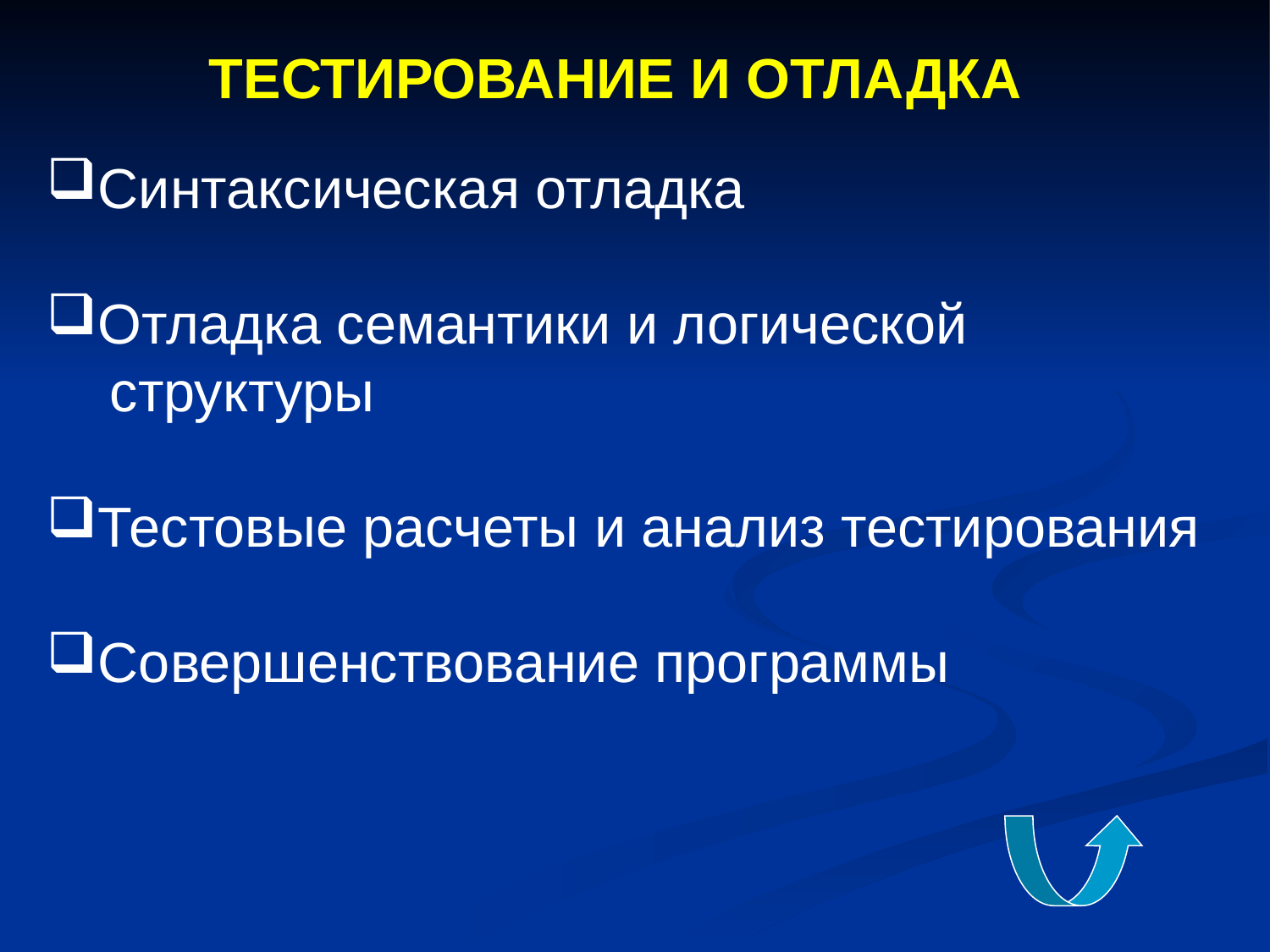

ТЕСТИРОВАНИЕ И ОТЛАДКА
Синтаксическая отладка

Отладка семантики и логической
    структуры

Тестовые расчеты и анализ тестирования

Совершенствование программы